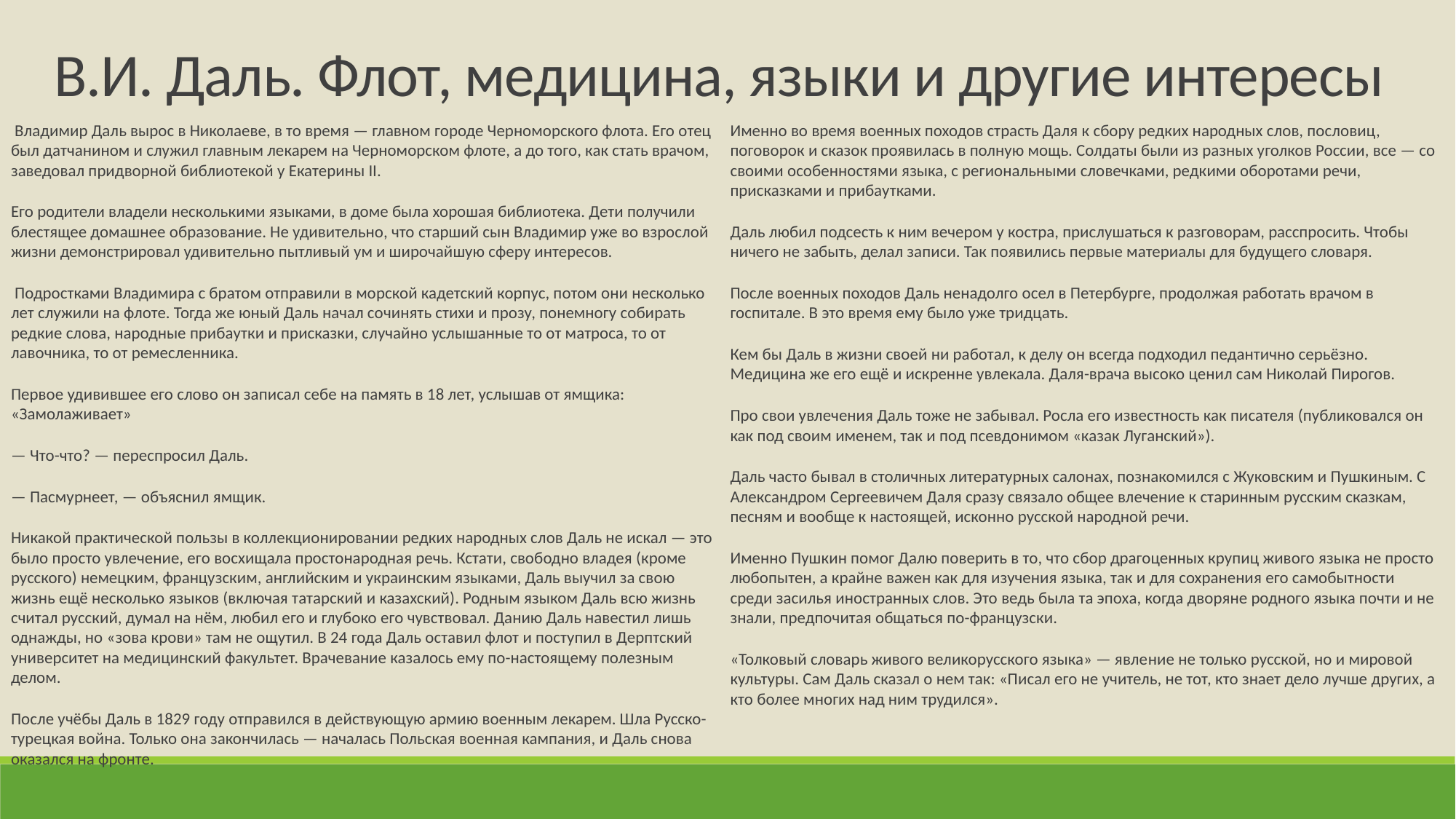

В.И. Даль. Флот, медицина, языки и другие интересы
 Владимир Даль вырос в Николаеве, в то время — главном городе Черноморского флота. Его отец был датчанином и служил главным лекарем на Черноморском флоте, а до того, как стать врачом, заведовал придворной библиотекой у Екатерины II.
Его родители владели несколькими языками, в доме была хорошая библиотека. Дети получили блестящее домашнее образование. Не удивительно, что старший сын Владимир уже во взрослой жизни демонстрировал удивительно пытливый ум и широчайшую сферу интересов.
 Подростками Владимира с братом отправили в морской кадетский корпус, потом они несколько лет служили на флоте. Тогда же юный Даль начал сочинять стихи и прозу, понемногу собирать редкие слова, народные прибаутки и присказки, случайно услышанные то от матроса, то от лавочника, то от ремесленника.
Первое удивившее его слово он записал себе на память в 18 лет, услышав от ямщика: «Замолаживает»
— Что-что? — переспросил Даль.
— Пасмурнеет, — объяснил ямщик.
Никакой практической пользы в коллекционировании редких народных слов Даль не искал — это было просто увлечение, его восхищала простонародная речь. Кстати, свободно владея (кроме русского) немецким, французским, английским и украинским языками, Даль выучил за свою жизнь ещё несколько языков (включая татарский и казахский). Родным языком Даль всю жизнь считал русский, думал на нём, любил его и глубоко его чувствовал. Данию Даль навестил лишь однажды, но «зова крови» там не ощутил. В 24 года Даль оставил флот и поступил в Дерптский университет на медицинский факультет. Врачевание казалось ему по-настоящему полезным делом.
После учёбы Даль в 1829 году отправился в действующую армию военным лекарем. Шла Русско-турецкая война. Только она закончилась — началась Польская военная кампания, и Даль снова оказался на фронте.
Именно во время военных походов страсть Даля к сбору редких народных слов, пословиц, поговорок и сказок проявилась в полную мощь. Солдаты были из разных уголков России, все — со своими особенностями языка, с региональными словечками, редкими оборотами речи, присказками и прибаутками.
Даль любил подсесть к ним вечером у костра, прислушаться к разговорам, расспросить. Чтобы ничего не забыть, делал записи. Так появились первые материалы для будущего словаря.
После военных походов Даль ненадолго осел в Петербурге, продолжая работать врачом в госпитале. В это время ему было уже тридцать.
Кем бы Даль в жизни своей ни работал, к делу он всегда подходил педантично серьёзно. Медицина же его ещё и искренне увлекала. Даля-врача высоко ценил сам Николай Пирогов.
Про свои увлечения Даль тоже не забывал. Росла его известность как писателя (публиковался он как под своим именем, так и под псевдонимом «казак Луганский»).
Даль часто бывал в столичных литературных салонах, познакомился с Жуковским и Пушкиным. С Александром Сергеевичем Даля сразу связало общее влечение к старинным русским сказкам, песням и вообще к настоящей, исконно русской народной речи.
Именно Пушкин помог Далю поверить в то, что сбор драгоценных крупиц живого языка не просто любопытен, а крайне важен как для изучения языка, так и для сохранения его самобытности среди засилья иностранных слов. Это ведь была та эпоха, когда дворяне родного языка почти и не знали, предпочитая общаться по-французски.
«Толковый словарь живого великорусского языка» — явле­ние не только русской, но и мировой культуры. Сам Даль сказал о нем так: «Писал его не учитель, не тот, кто знает дело лучше других, а кто более многих над ним трудился».